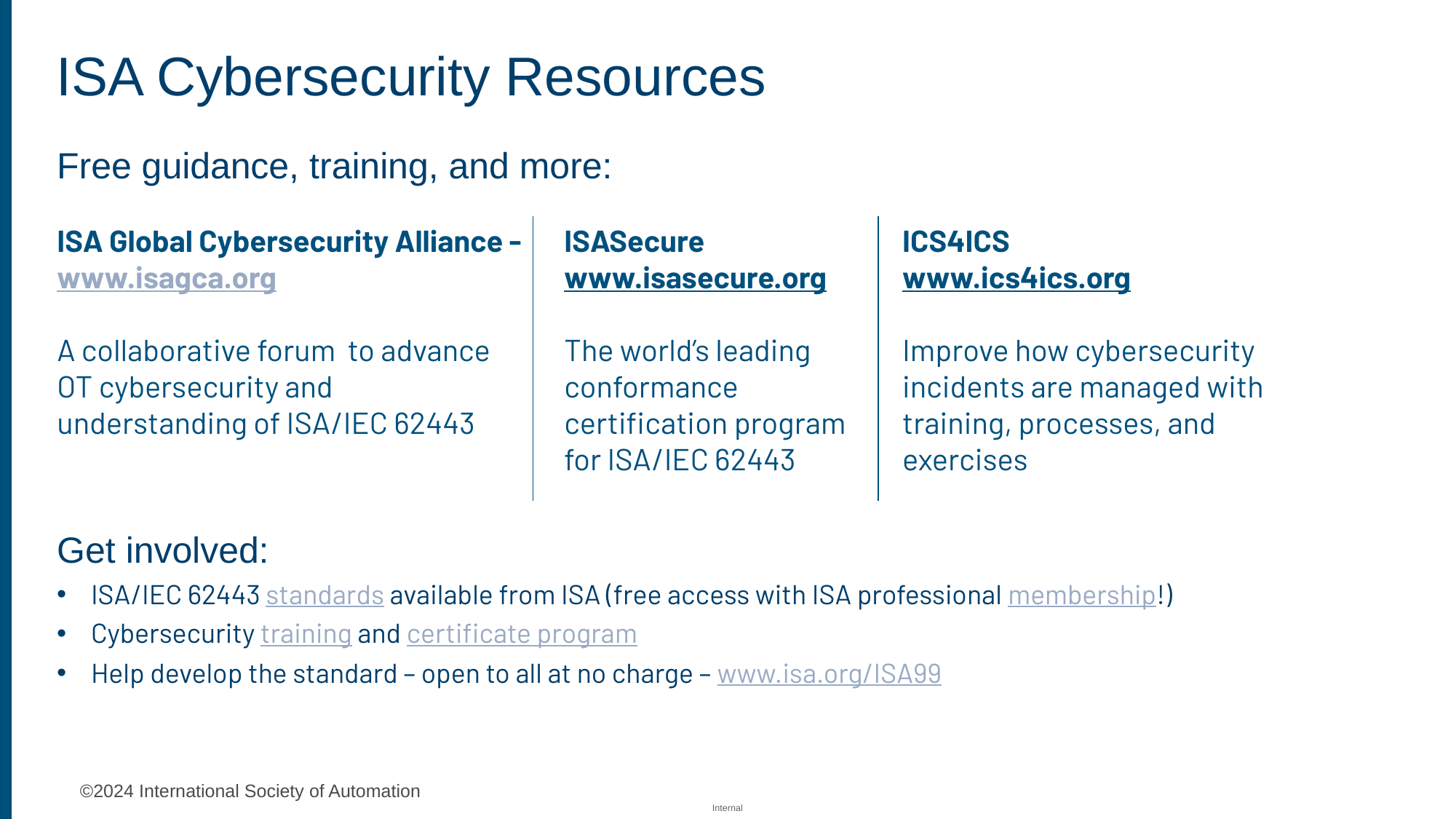

ISA Cybersecurity Resources
Free guidance, training, and more:
| ISA Global Cybersecurity Alliance - www.isagca.org A collaborative forum to advance OT cybersecurity and understanding of ISA/IEC 62443 | ISASecure www.isasecure.org The world’s leading conformance certification program for ISA/IEC 62443 | ICS4ICS www.ics4ics.org Improve how cybersecurity incidents are managed with training, processes, and exercises |
| --- | --- | --- |
Get involved:
ISA/IEC 62443 standards available from ISA (free access with ISA professional membership!)
Cybersecurity training and certificate program
Help develop the standard – open to all at no charge – www.isa.org/ISA99